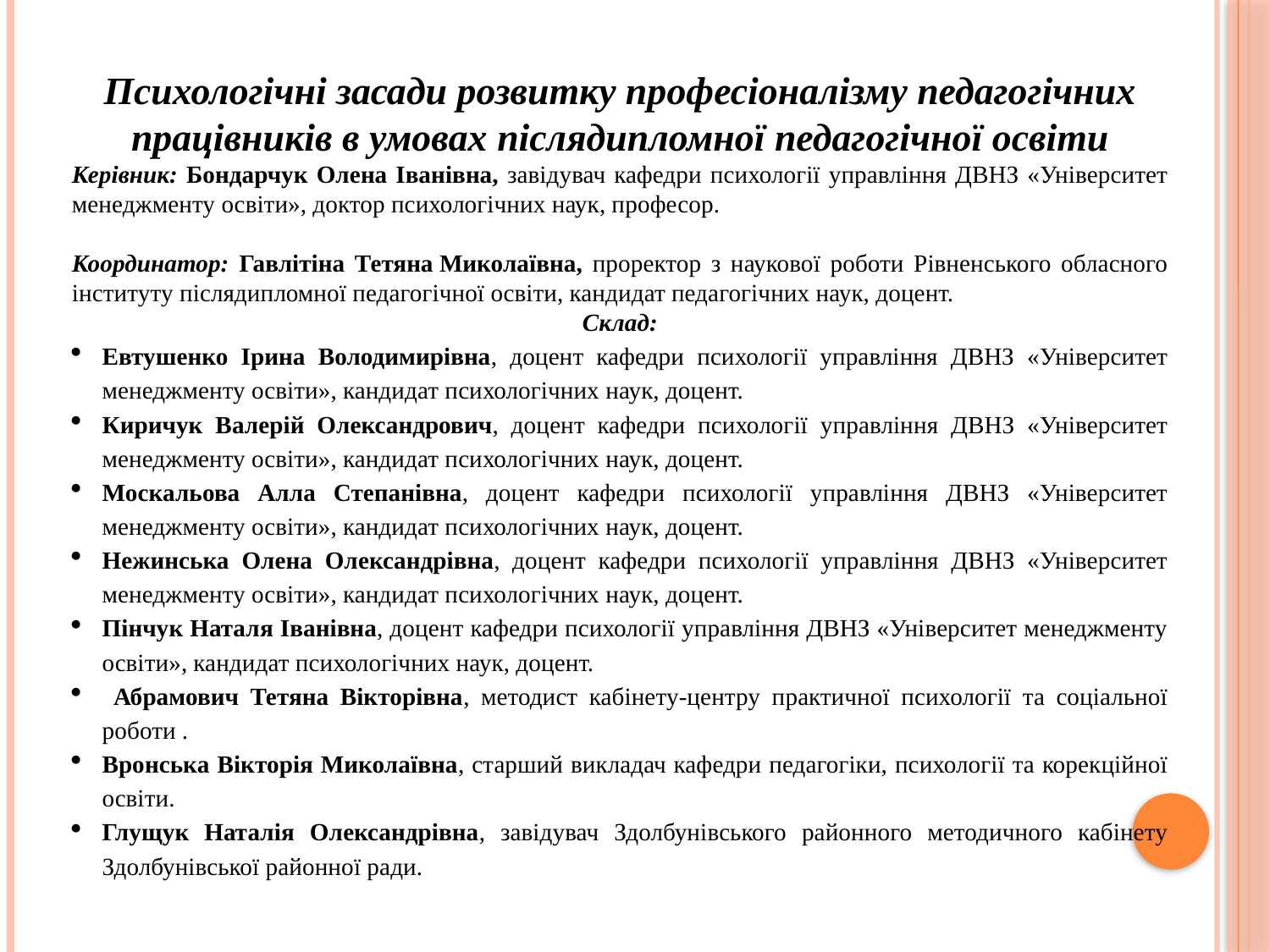

Психологічні засади розвитку професіоналізму педагогічних працівників в умовах післядипломної педагогічної освіти
Керівник: Бондарчук Олена Іванівна, завідувач кафедри психології управління ДВНЗ «Університет менеджменту освіти», доктор психологічних наук, професор.

Координатор: Гавлітіна Тетяна Миколаївна, проректор з наукової роботи Рівненського обласного інституту післядипломної педагогічної освіти, кандидат педагогічних наук, доцент.
Склад:
Евтушенко Ірина Володимирівна, доцент кафедри психології управління ДВНЗ «Університет менеджменту освіти», кандидат психологічних наук, доцент.
Киричук Валерій Олександрович, доцент кафедри психології управління ДВНЗ «Університет менеджменту освіти», кандидат психологічних наук, доцент.
Москальова Алла Степанівна, доцент кафедри психології управління ДВНЗ «Університет менеджменту освіти», кандидат психологічних наук, доцент.
Нежинська Олена Олександрівна, доцент кафедри психології управління ДВНЗ «Університет менеджменту освіти», кандидат психологічних наук, доцент.
Пінчук Наталя Іванівна, доцент кафедри психології управління ДВНЗ «Університет менеджменту освіти», кандидат психологічних наук, доцент.
 Абрамович Тетяна Вікторівна, методист кабінету-центру практичної психології та соціальної роботи .
Вронська Вікторія Миколаївна, старший викладач кафедри педагогіки, психології та корекційної освіти.
Глущук Наталія Олександрівна, завідувач Здолбунівського районного методичного кабінету Здолбунівської районної ради.